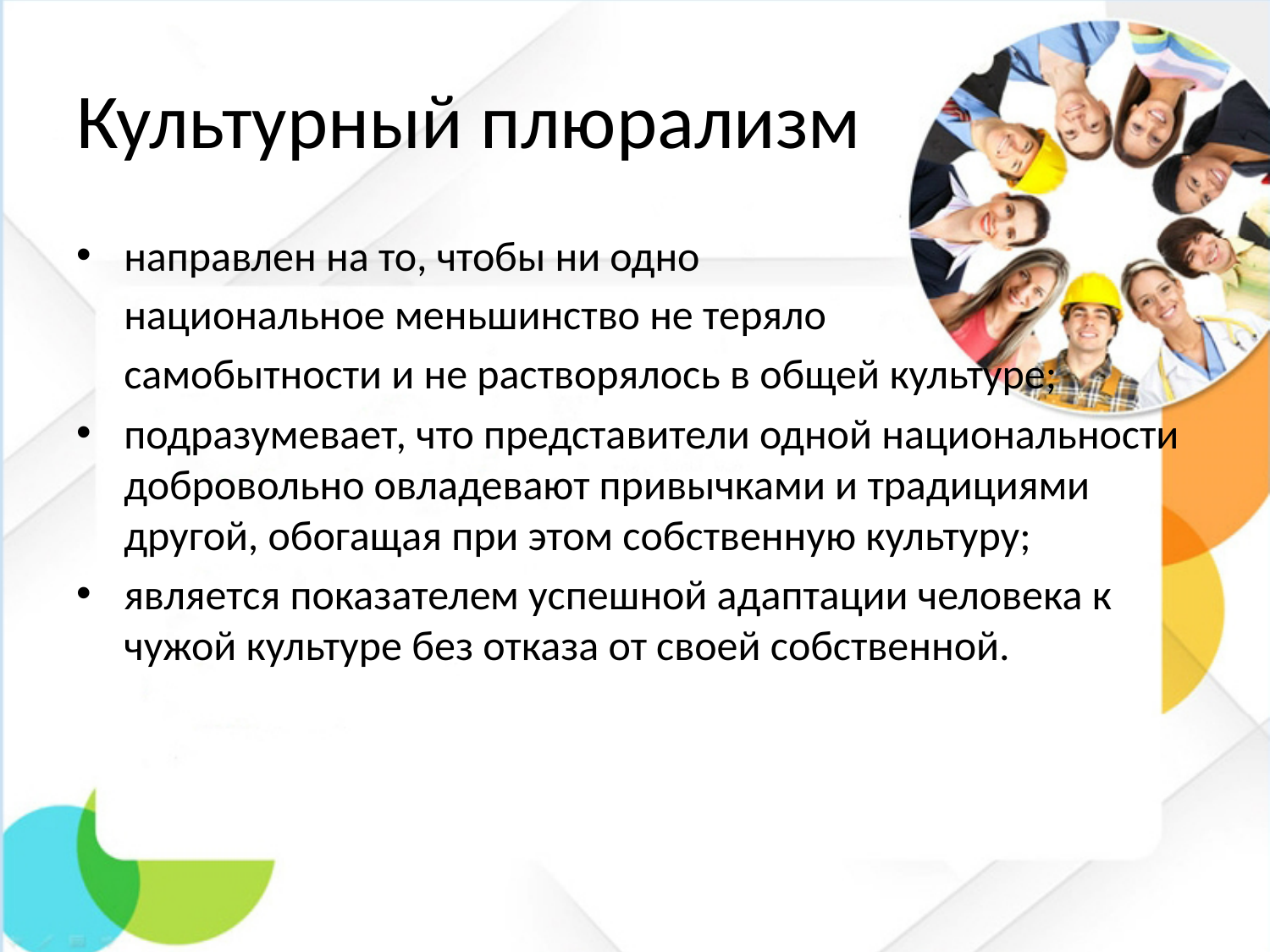

# Культурный плюрализм
направлен на то, чтобы ни одно
     национальное меньшинство не теряло
     самобытности и не растворялось в общей культуре;
подразумевает, что представители одной национальности добровольно овладевают привычками и традициями другой, обогащая при этом собственную культуру;
является показателем успешной адаптации человека к чужой культуре без отказа от своей собственной.